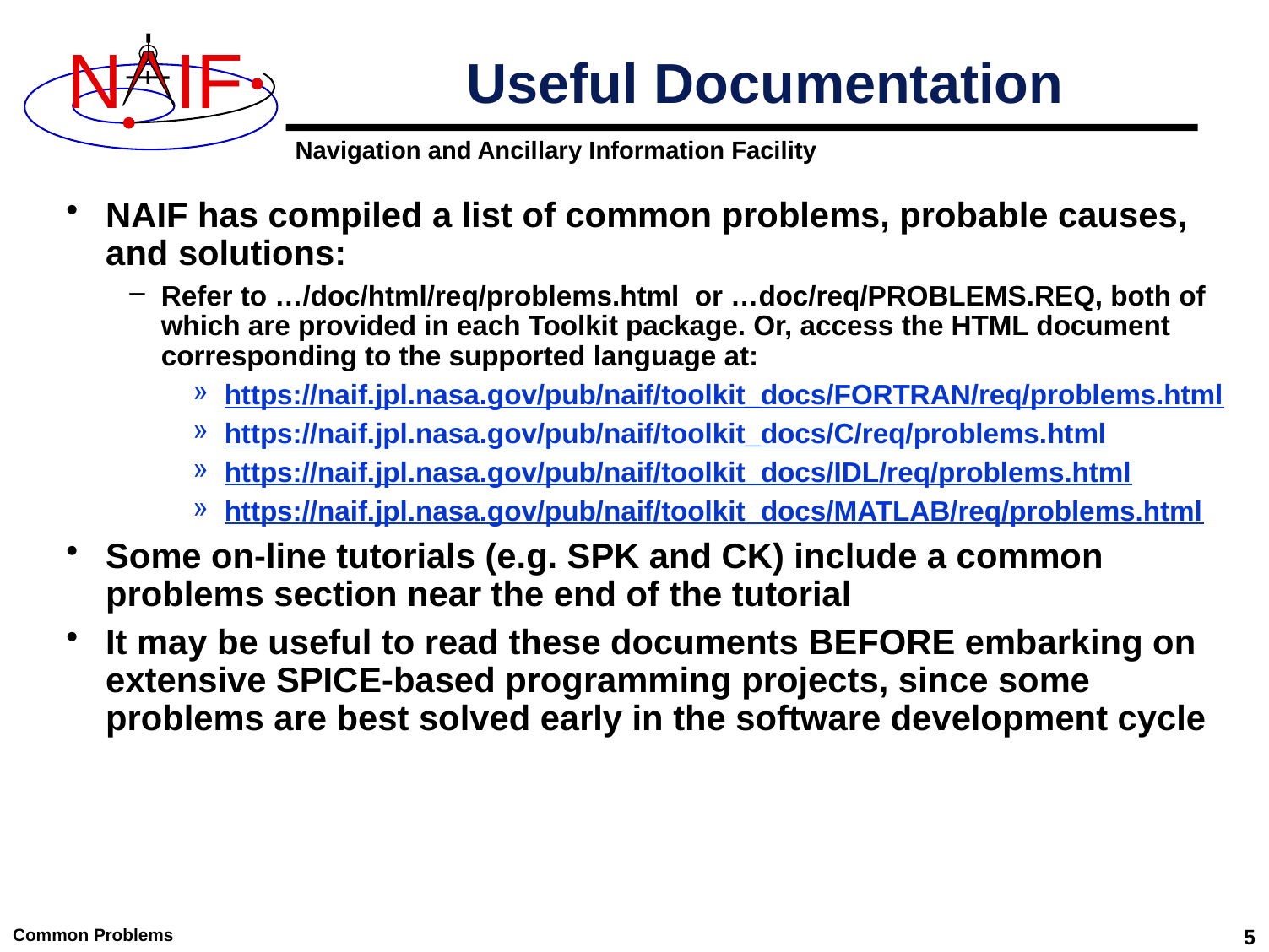

# Useful Documentation
NAIF has compiled a list of common problems, probable causes, and solutions:
Refer to …/doc/html/req/problems.html  or …doc/req/PROBLEMS.REQ, both of which are provided in each Toolkit package. Or, access the HTML document corresponding to the supported language at:
https://naif.jpl.nasa.gov/pub/naif/toolkit_docs/FORTRAN/req/problems.html
https://naif.jpl.nasa.gov/pub/naif/toolkit_docs/C/req/problems.html
https://naif.jpl.nasa.gov/pub/naif/toolkit_docs/IDL/req/problems.html
https://naif.jpl.nasa.gov/pub/naif/toolkit_docs/MATLAB/req/problems.html
Some on-line tutorials (e.g. SPK and CK) include a common problems section near the end of the tutorial
It may be useful to read these documents BEFORE embarking on extensive SPICE-based programming projects, since some problems are best solved early in the software development cycle
Common Problems
5